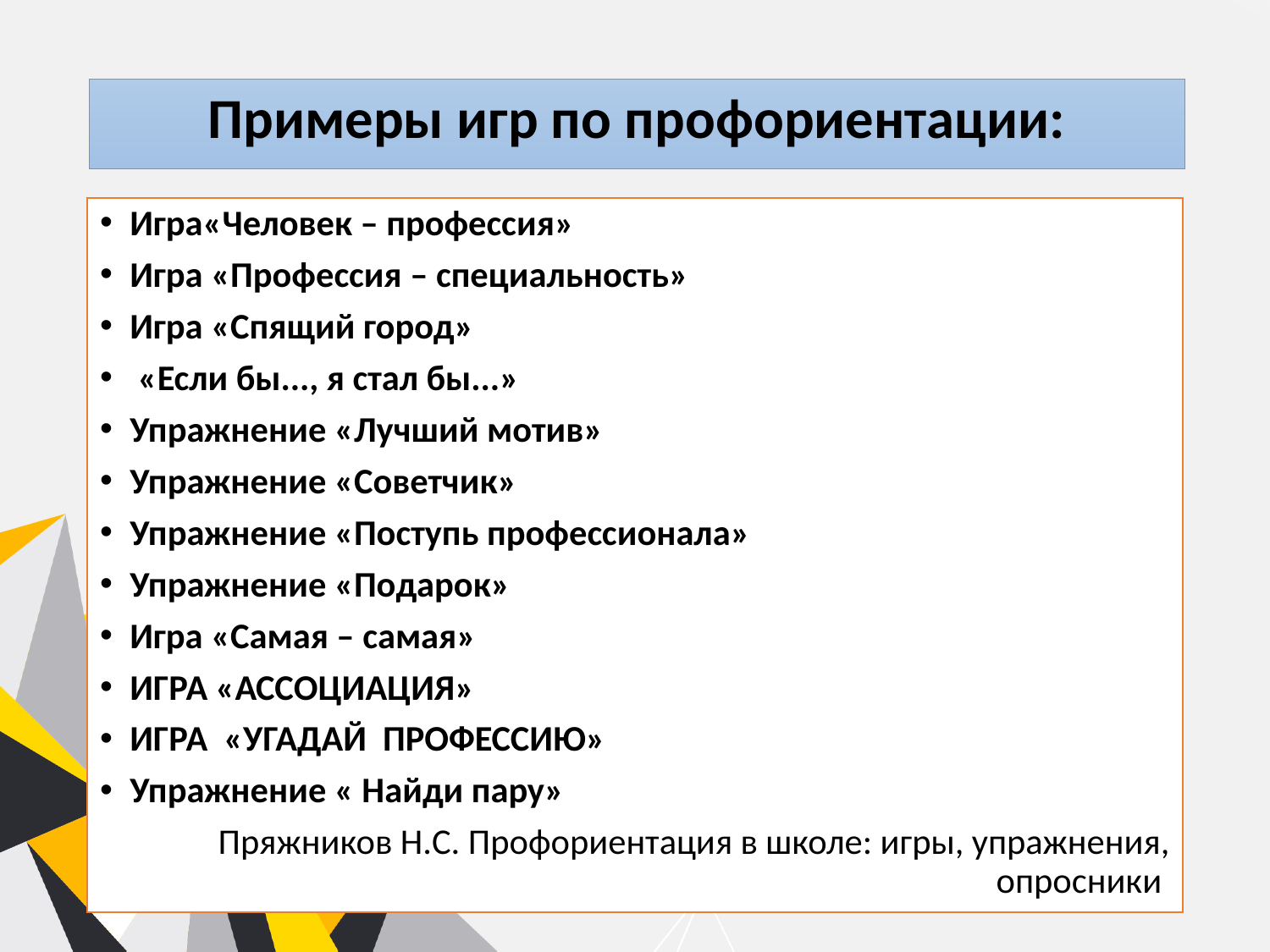

# Примеры игр по профориентации:
Игра«Человек – профессия»
Игра «Профессия – специальность»
Игра «Спящий город»
 «Если бы..., я стал бы...»
Упражнение «Лучший мотив»
Упражнение «Советчик»
Упражнение «Поступь профессионала»
Упражнение «Подарок»
Игра «Самая – самая»
ИГРА «АССОЦИАЦИЯ»
ИГРА  «УГАДАЙ  ПРОФЕССИЮ»
Упражнение « Найди пару»
   Пряжников Н.С. Профориентация в школе: игры, упражнения, опросники